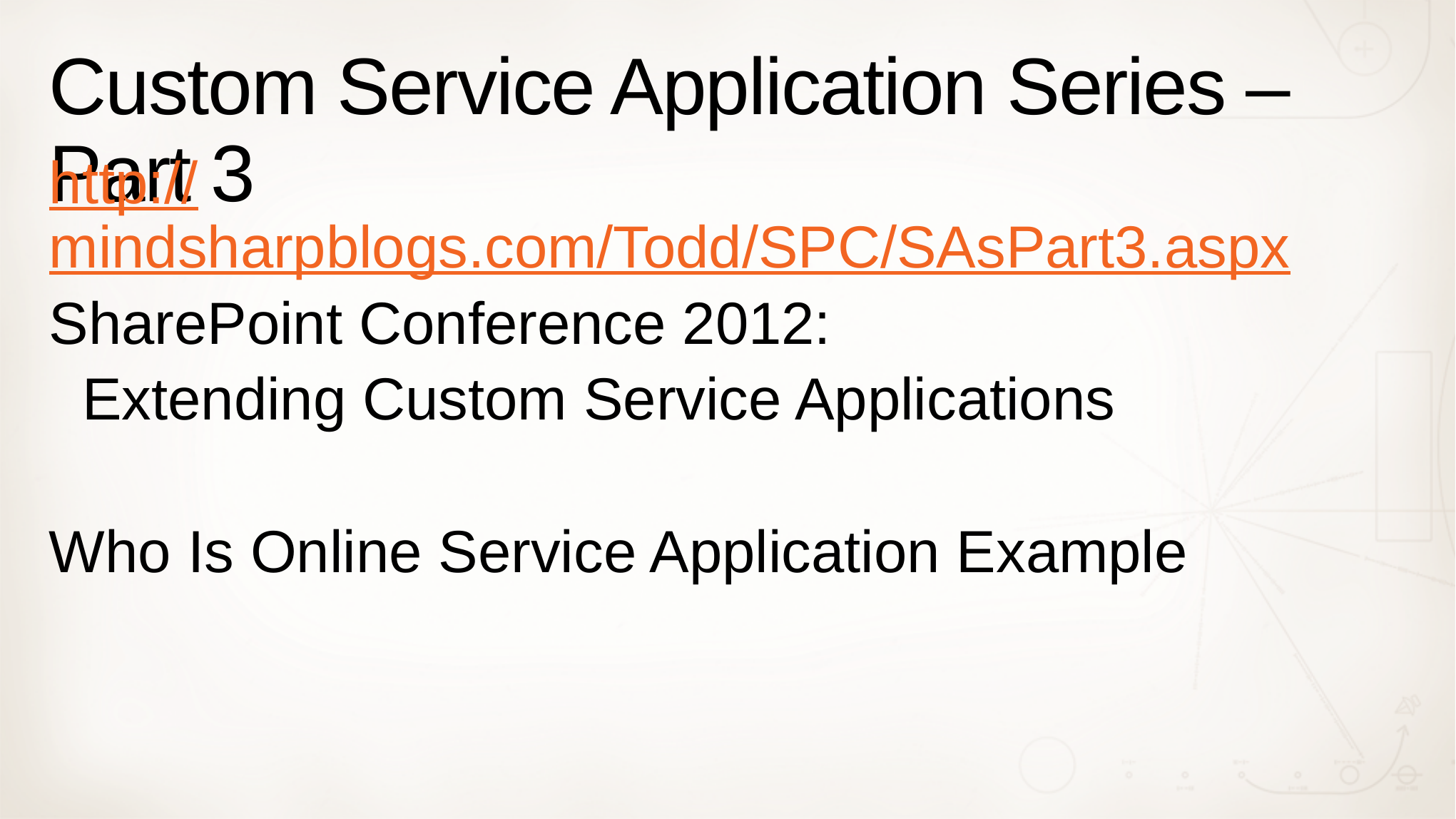

# Custom Service Application Series – Part 3
http://mindsharpblogs.com/Todd/SPC/SAsPart3.aspx
SharePoint Conference 2012:
  Extending Custom Service Applications

Who Is Online Service Application Example